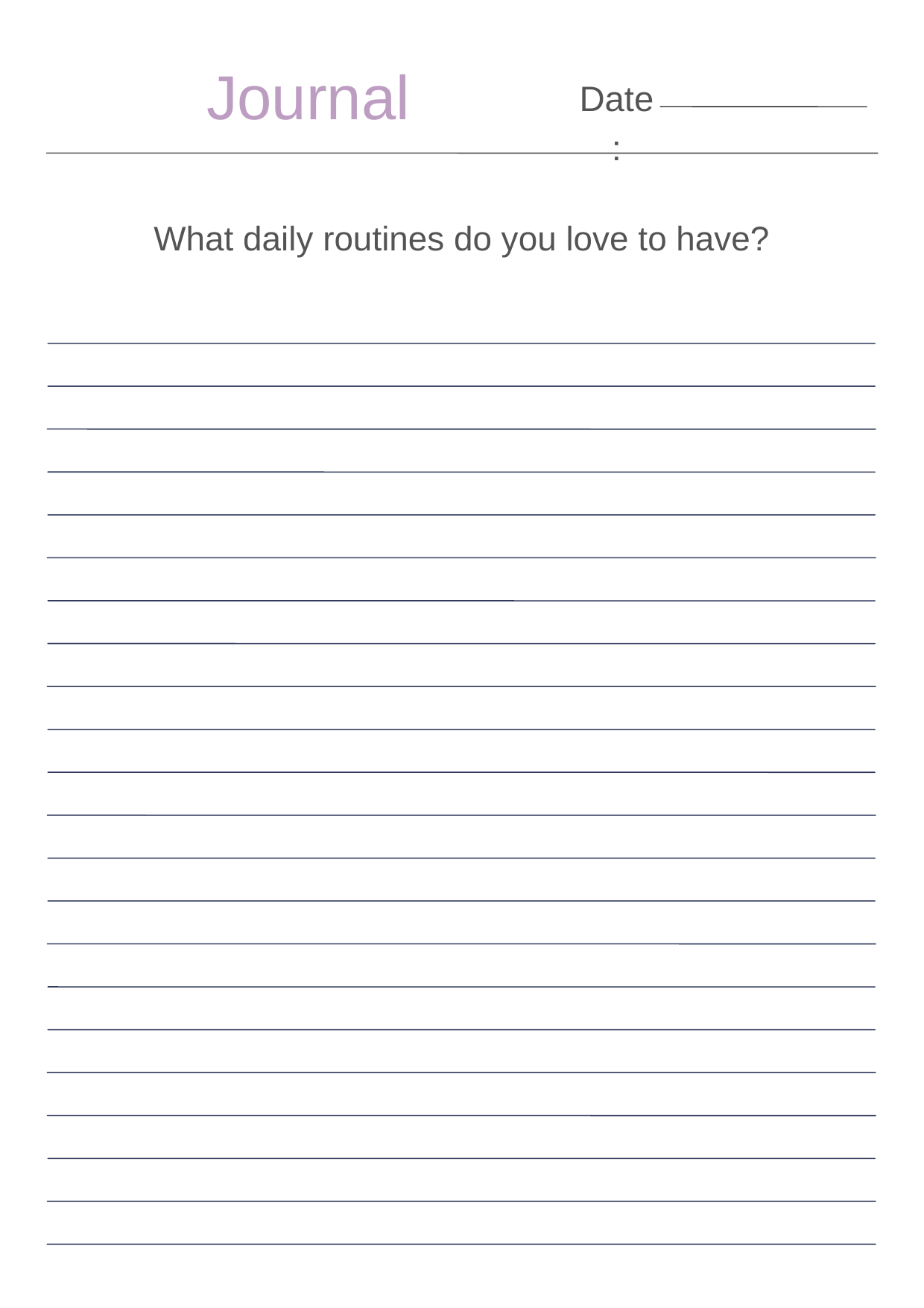

Journal
Date:

What daily routines do you love to have?